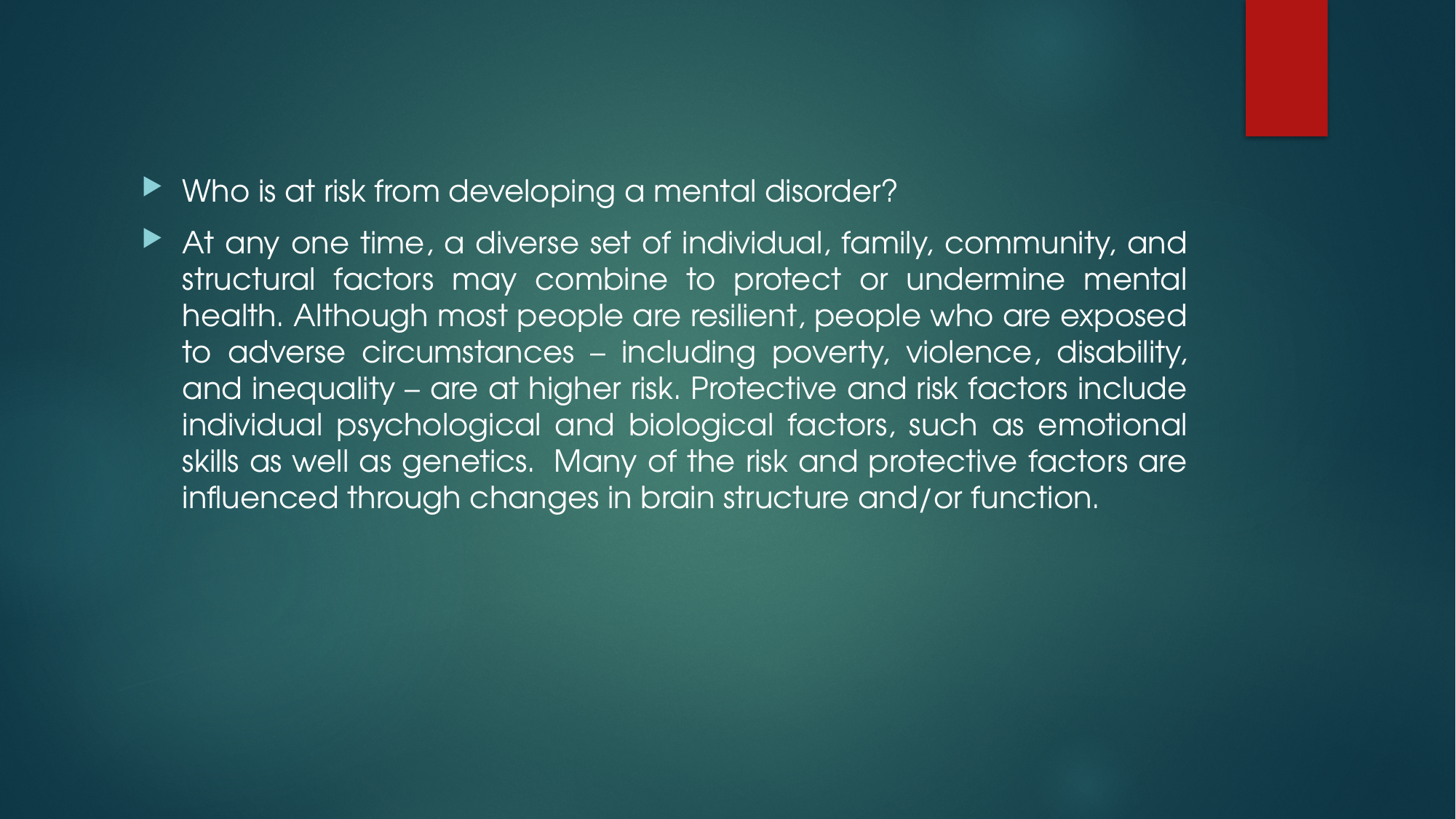

Who is at risk from developing a mental disorder?
At any one time, a diverse set of individual, family, community, and structural factors may combine to protect or undermine mental health. Although most people are resilient, people who are exposed to adverse circumstances – including poverty, violence, disability, and inequality – are at higher risk. Protective and risk factors include individual psychological and biological factors, such as emotional skills as well as genetics.  Many of the risk and protective factors are influenced through changes in brain structure and/or function.